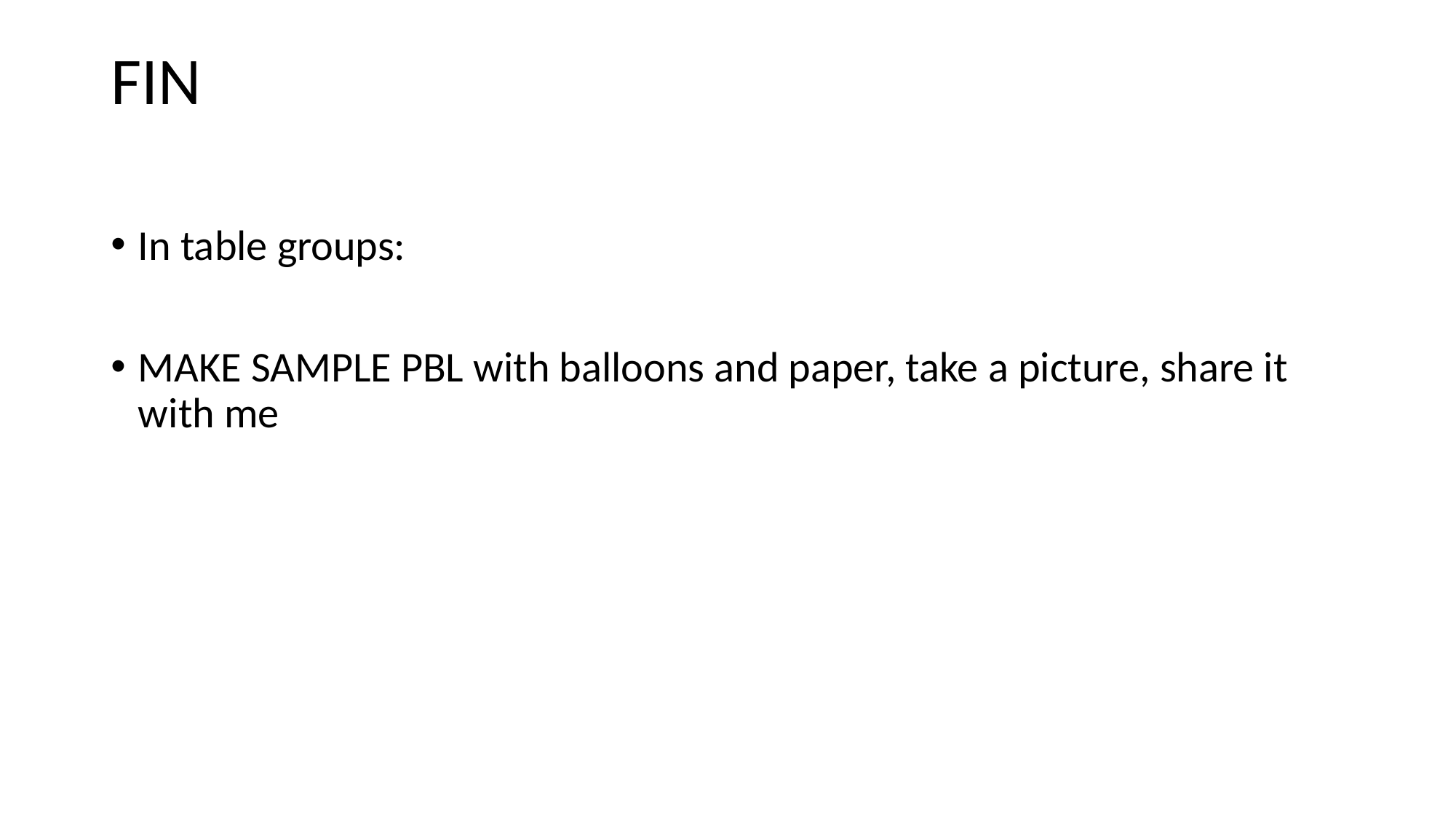

# FIN
In table groups:

MAKE SAMPLE PBL with balloons and paper, take a picture, share it with me